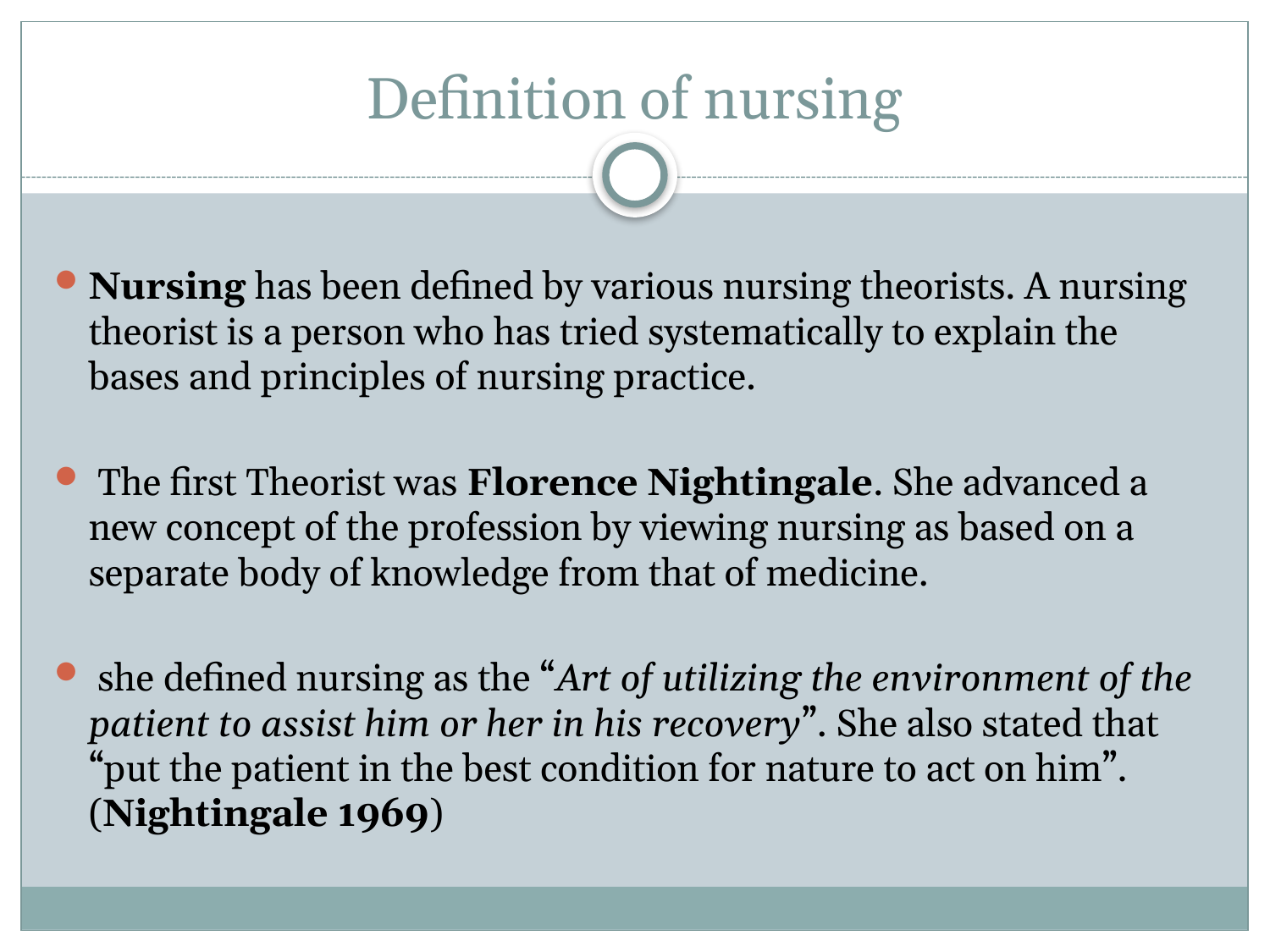

# Definition of nursing

Nursing has been defined by various nursing theorists. A nursing theorist is a person who has tried systematically to explain the bases and principles of nursing practice.

 The first Theorist was Florence Nightingale. She advanced a new concept of the profession by viewing nursing as based on a separate body of knowledge from that of medicine.

 she defined nursing as the “Art of utilizing the environment of the patient to assist him or her in his recovery”. She also stated that “put the patient in the best condition for nature to act on him”. (Nightingale 1969)